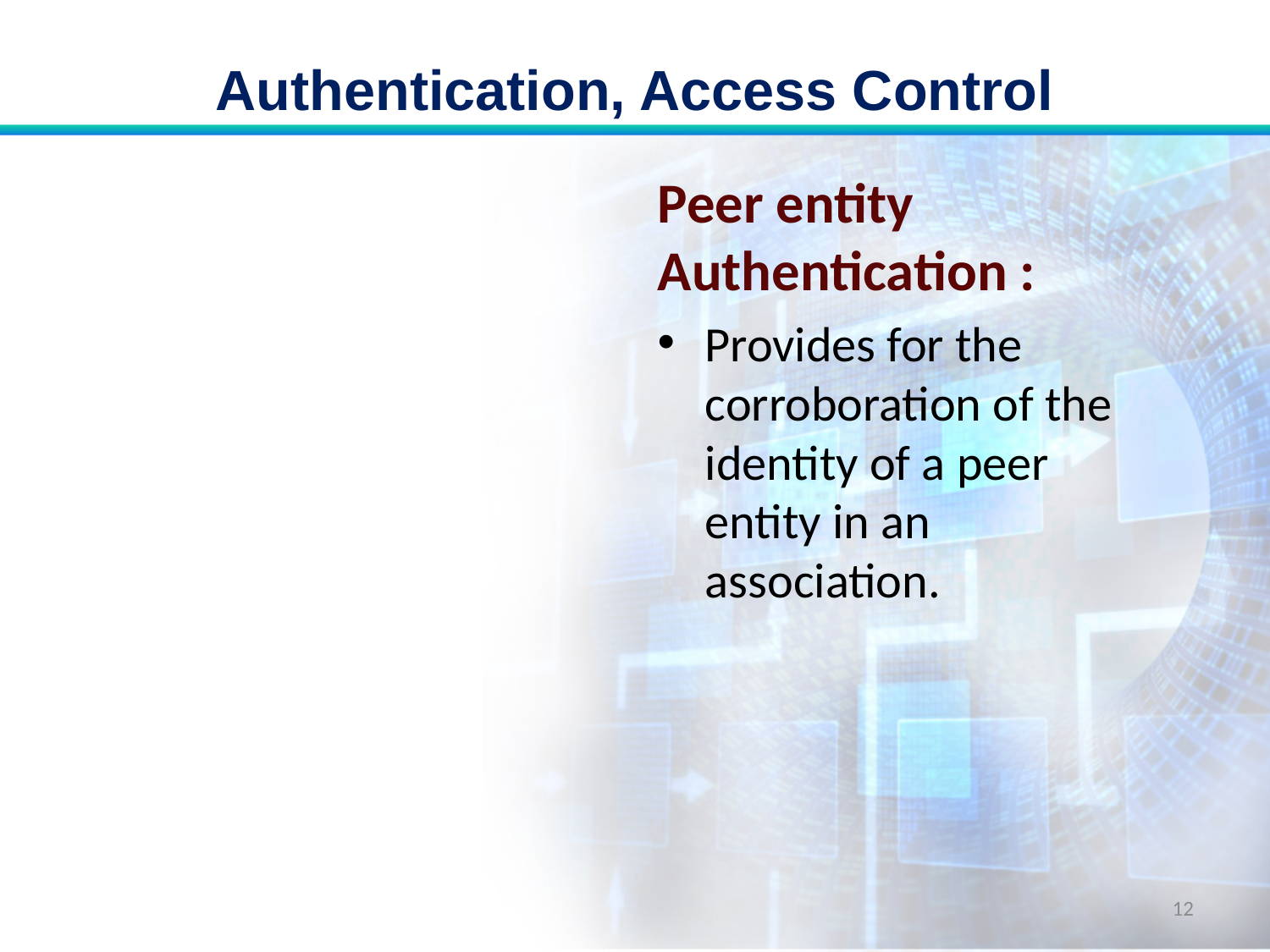

# Authentication, Access Control
Peer entity Authentication :
Provides for the corroboration of the identity of a peer entity in an association.

12